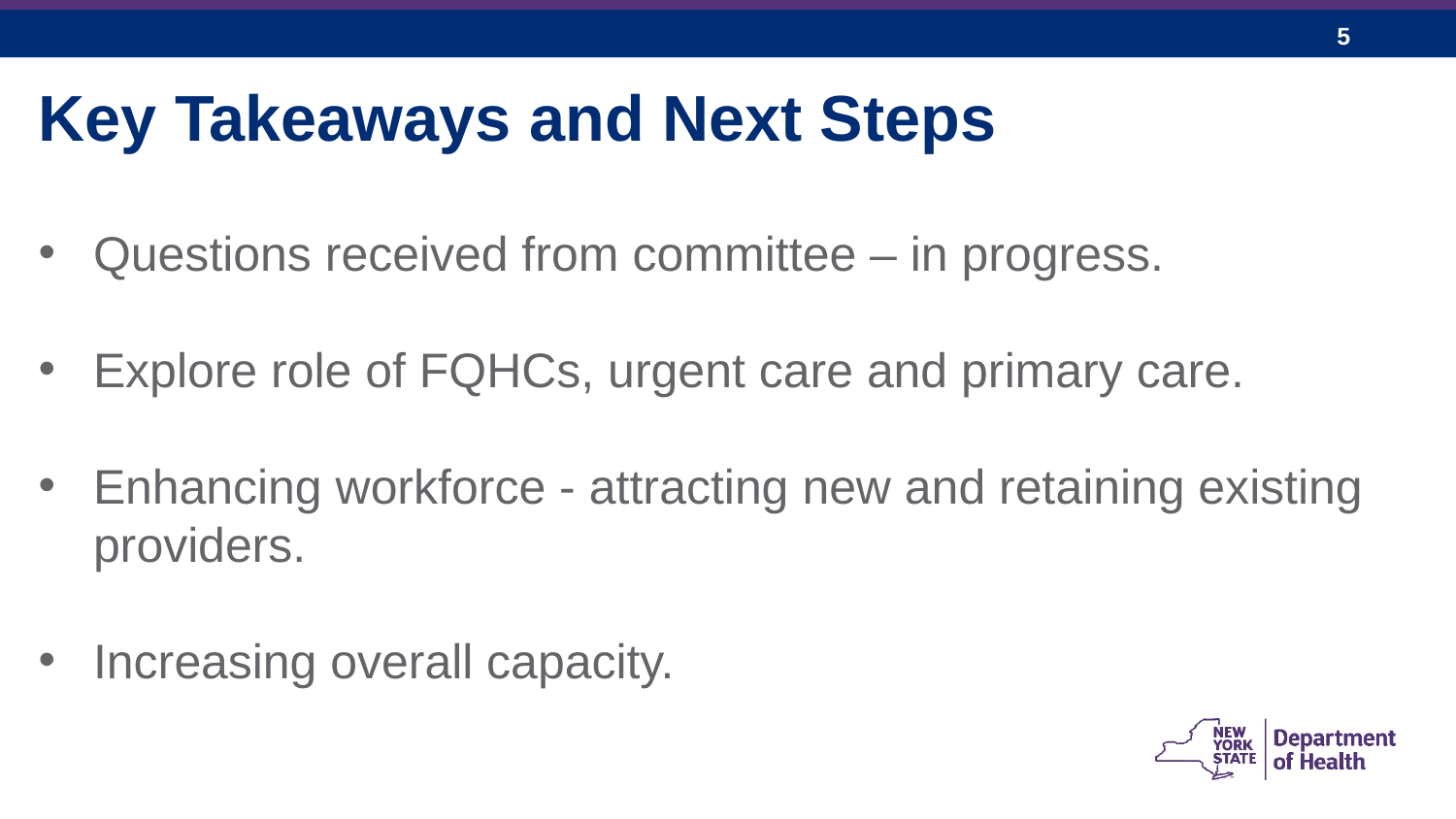

Key Takeaways and Next Steps
Questions received from committee – in progress.

Explore role of FQHCs, urgent care and primary care.

Enhancing workforce - attracting new and retaining existing providers.

Increasing overall capacity.